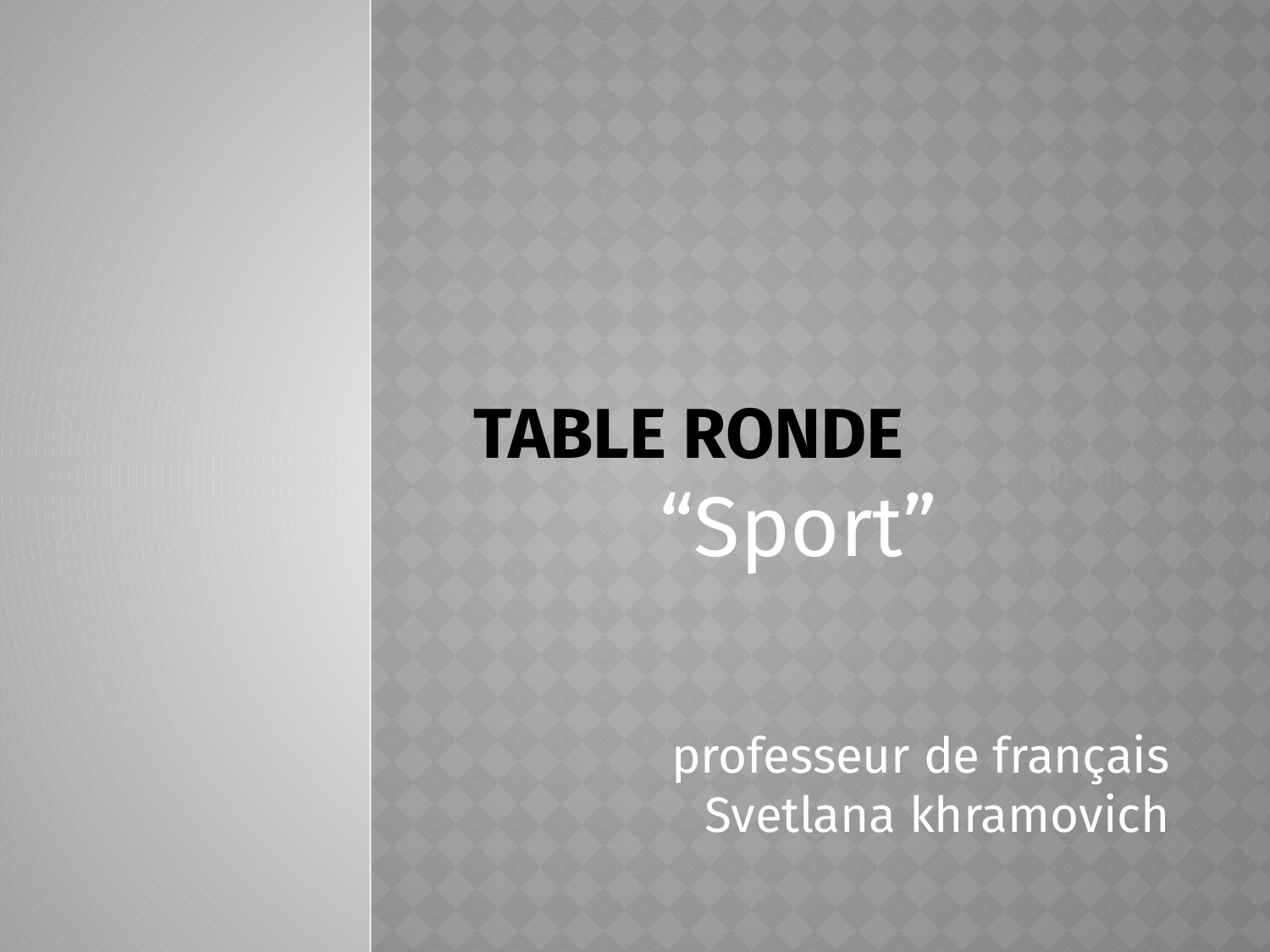

# Table ronde
“Sport”

professeur de français
Svetlana khramovich